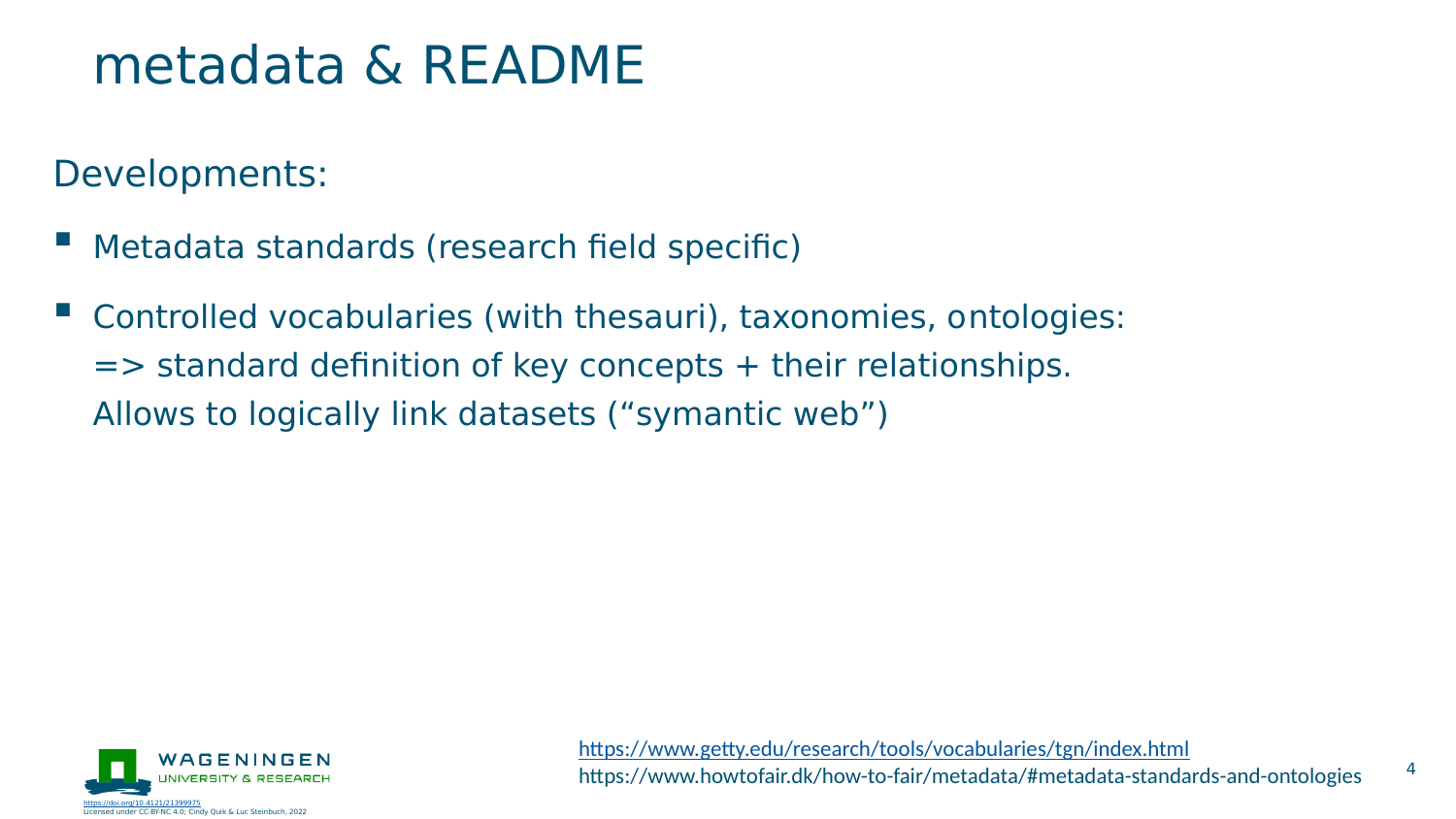

# metadata & README
Developments:
Metadata standards (research field specific)
Controlled vocabularies (with thesauri), taxonomies, ontologies:
=> standard definition of key concepts + their relationships.
Allows to logically link datasets (“symantic web”)

https://www.getty.edu/research/tools/vocabularies/tgn/index.html
https://www.howtofair.dk/how-to-fair/metadata/#metadata-standards-and-ontologies
4